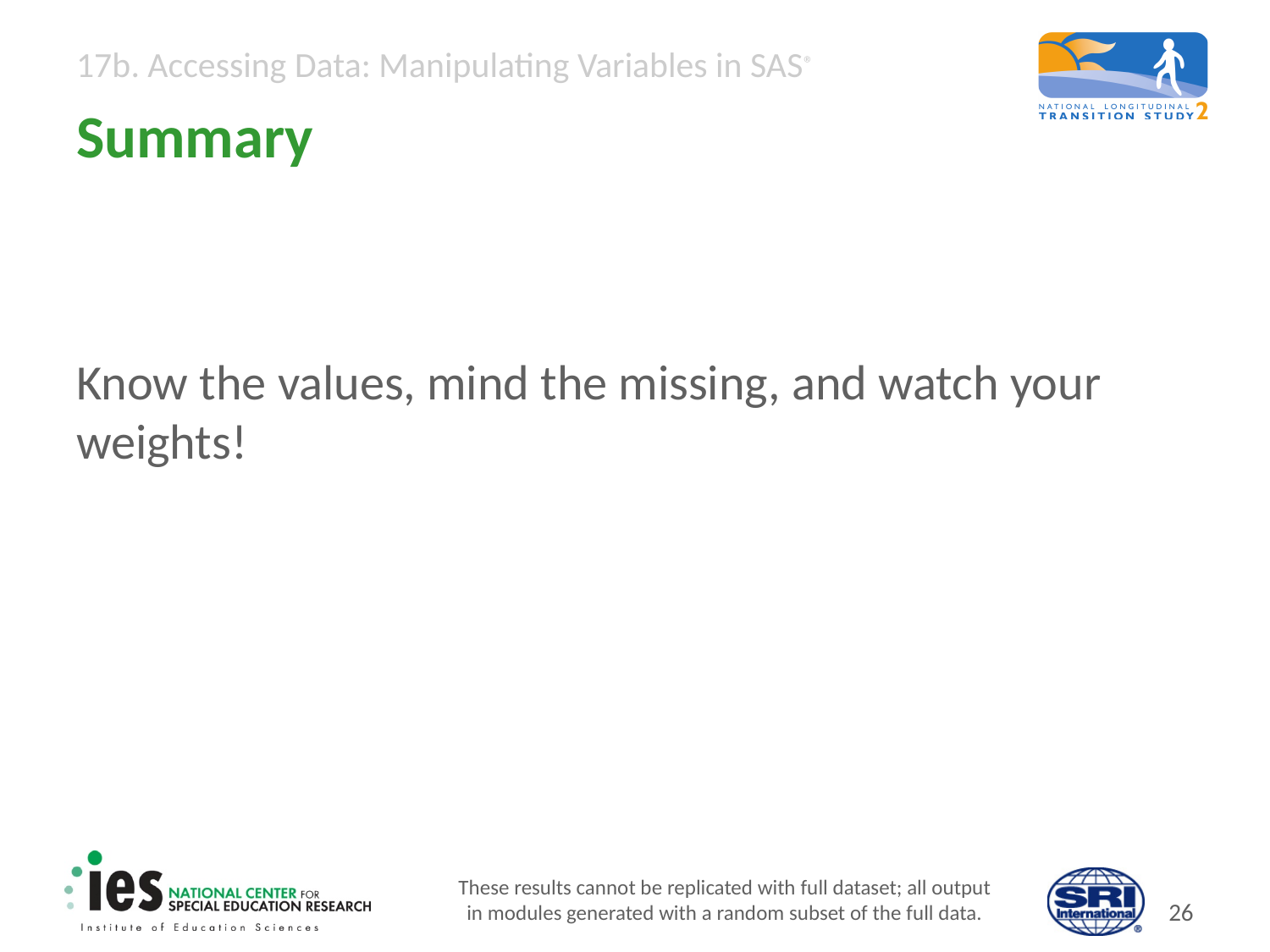

# Summary

Know the values, mind the missing, and watch your weights!
These results cannot be replicated with full dataset; all output
in modules generated with a random subset of the full data.
26